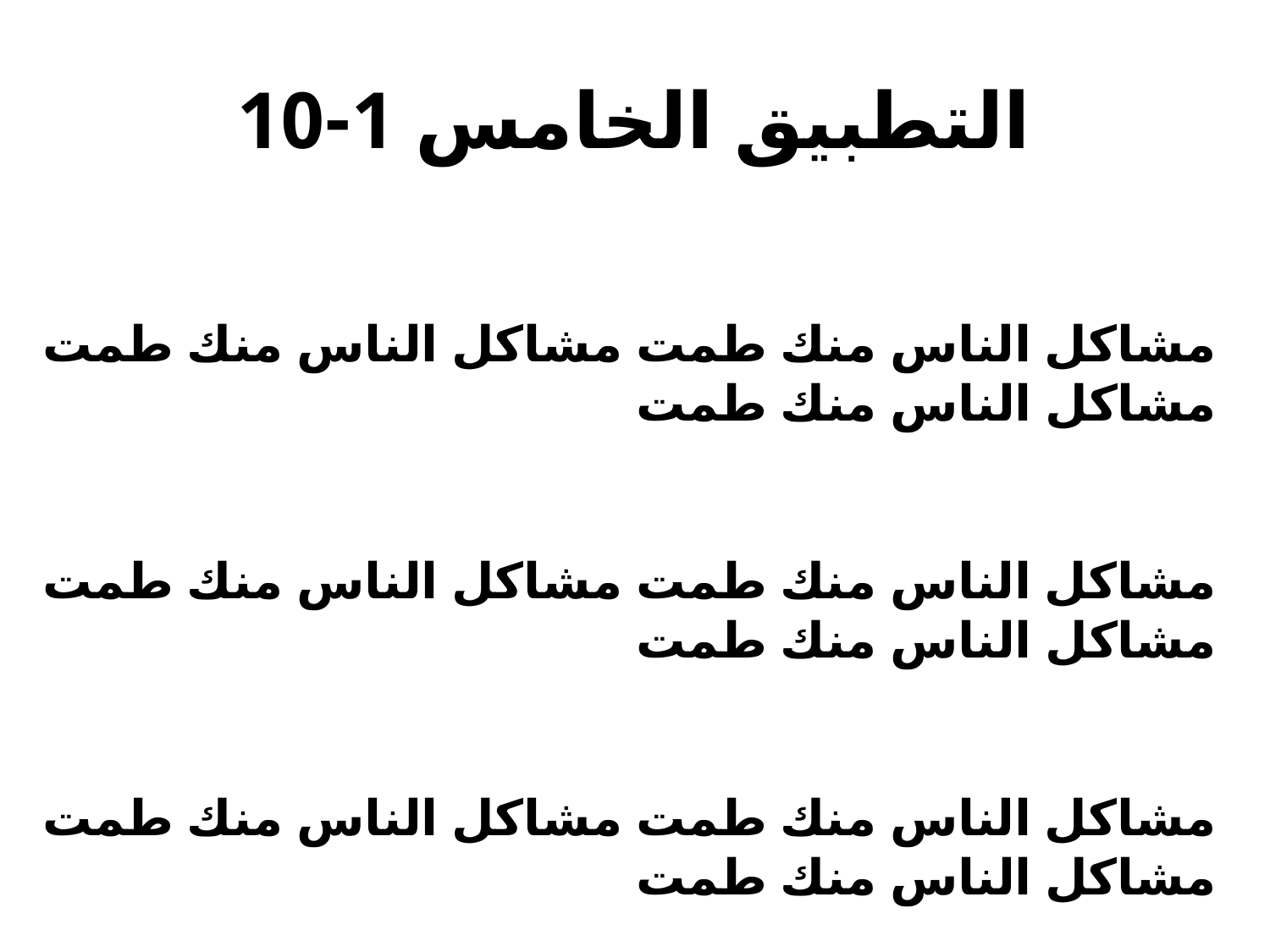

# التطبيق الخامس 1-10
مشاكل الناس منك طمت مشاكل الناس منك طمت مشاكل الناس منك طمت 
مشاكل الناس منك طمت مشاكل الناس منك طمت مشاكل الناس منك طمت 
مشاكل الناس منك طمت مشاكل الناس منك طمت مشاكل الناس منك طمت